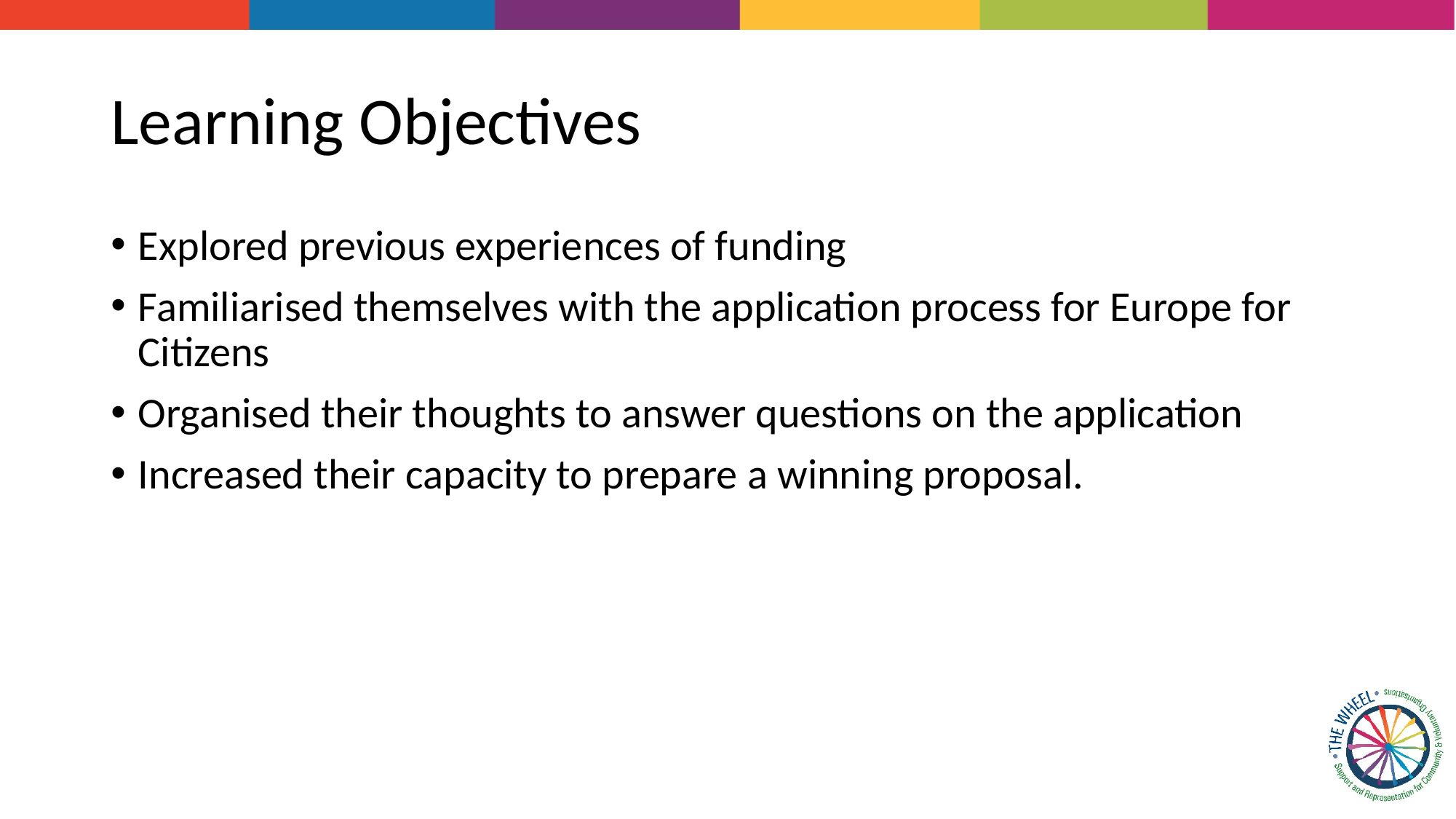

# Learning Objectives
Explored previous experiences of funding
Familiarised themselves with the application process for Europe for Citizens
Organised their thoughts to answer questions on the application
Increased their capacity to prepare a winning proposal.